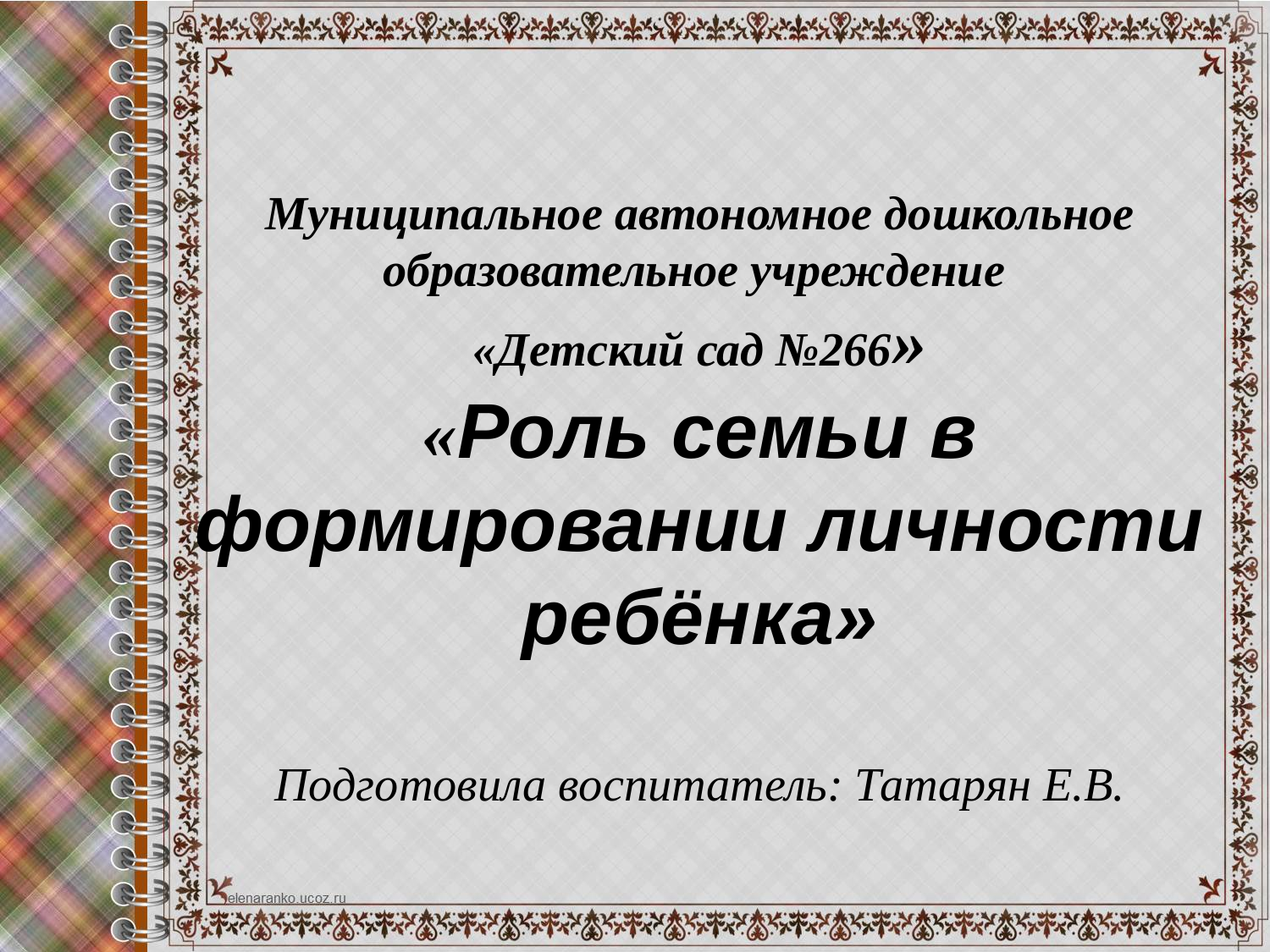

# Муниципальное автономное дошкольное образовательное учреждение «Детский сад №266» «Роль семьи в формировании личности ребёнка» Подготовила воспитатель: Татарян Е.В.